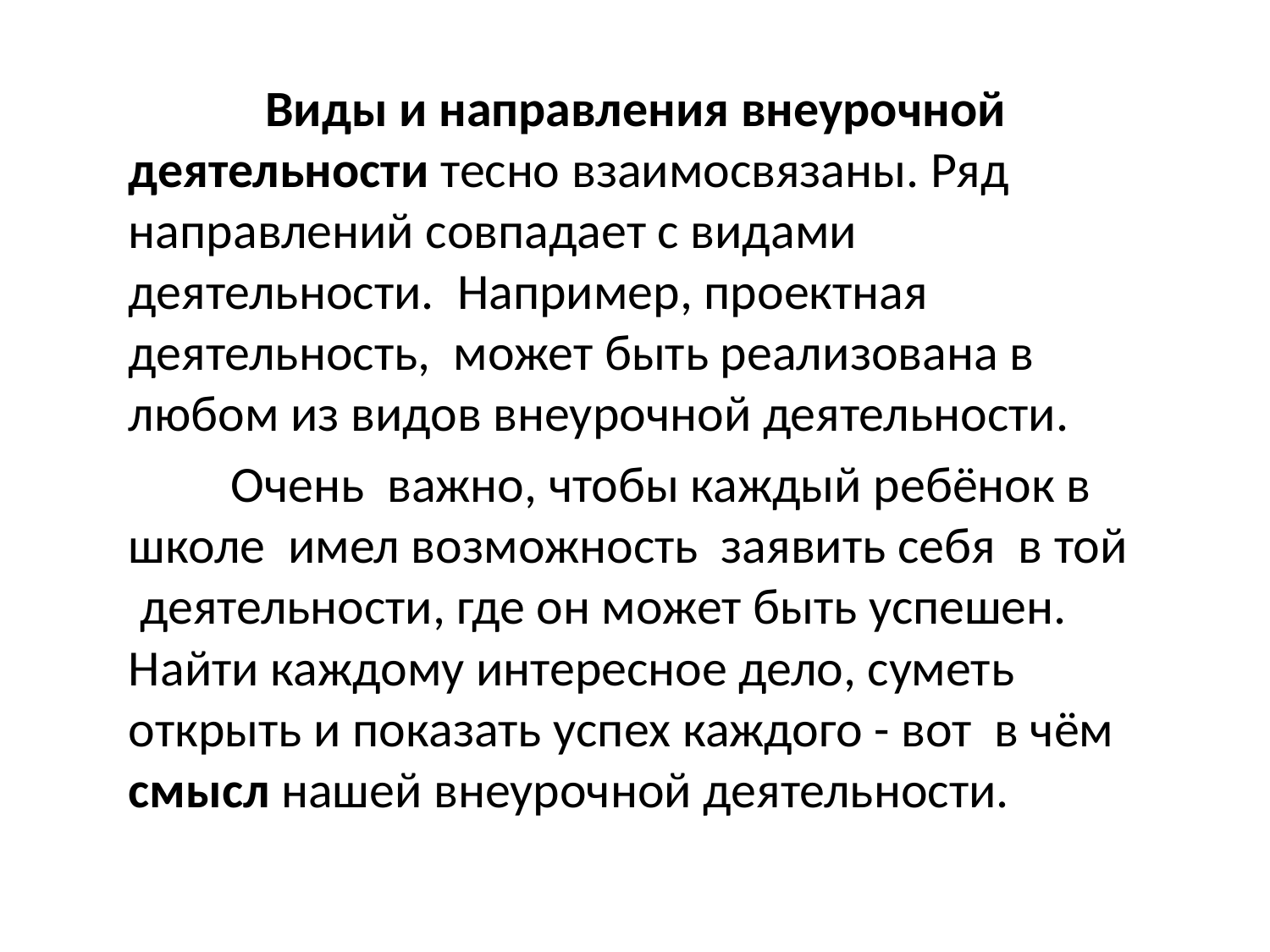

Виды и направления внеурочной деятельности тесно взаимосвязаны. Ряд направлений совпадает с видами деятельности.  Например, проектная деятельность,  может быть реализована в любом из видов внеурочной деятельности.
             Очень  важно, чтобы каждый ребёнок в  школе  имел возможность  заявить себя  в той  деятельности, где он может быть успешен. Найти каждому интересное дело, суметь открыть и показать успех каждого - вот  в чём смысл нашей внеурочной деятельности.